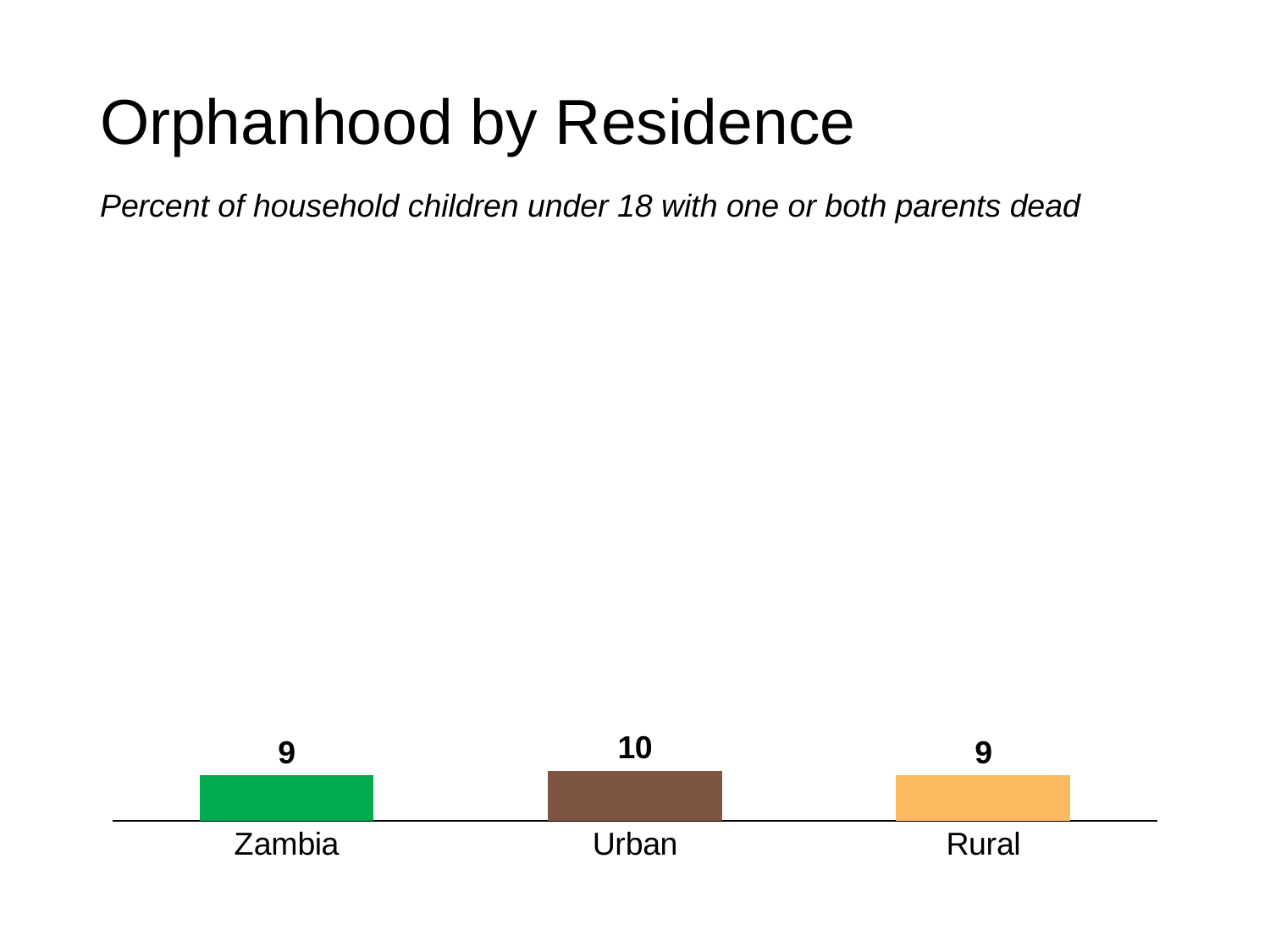

# Orphanhood by Residence
Percent of household children under 18 with one or both parents dead

### Chart

| Category | Zambia |
|---|---|
| Zambia | 9.0 |
| Urban | 10.0 |
| Rural | 9.0 |